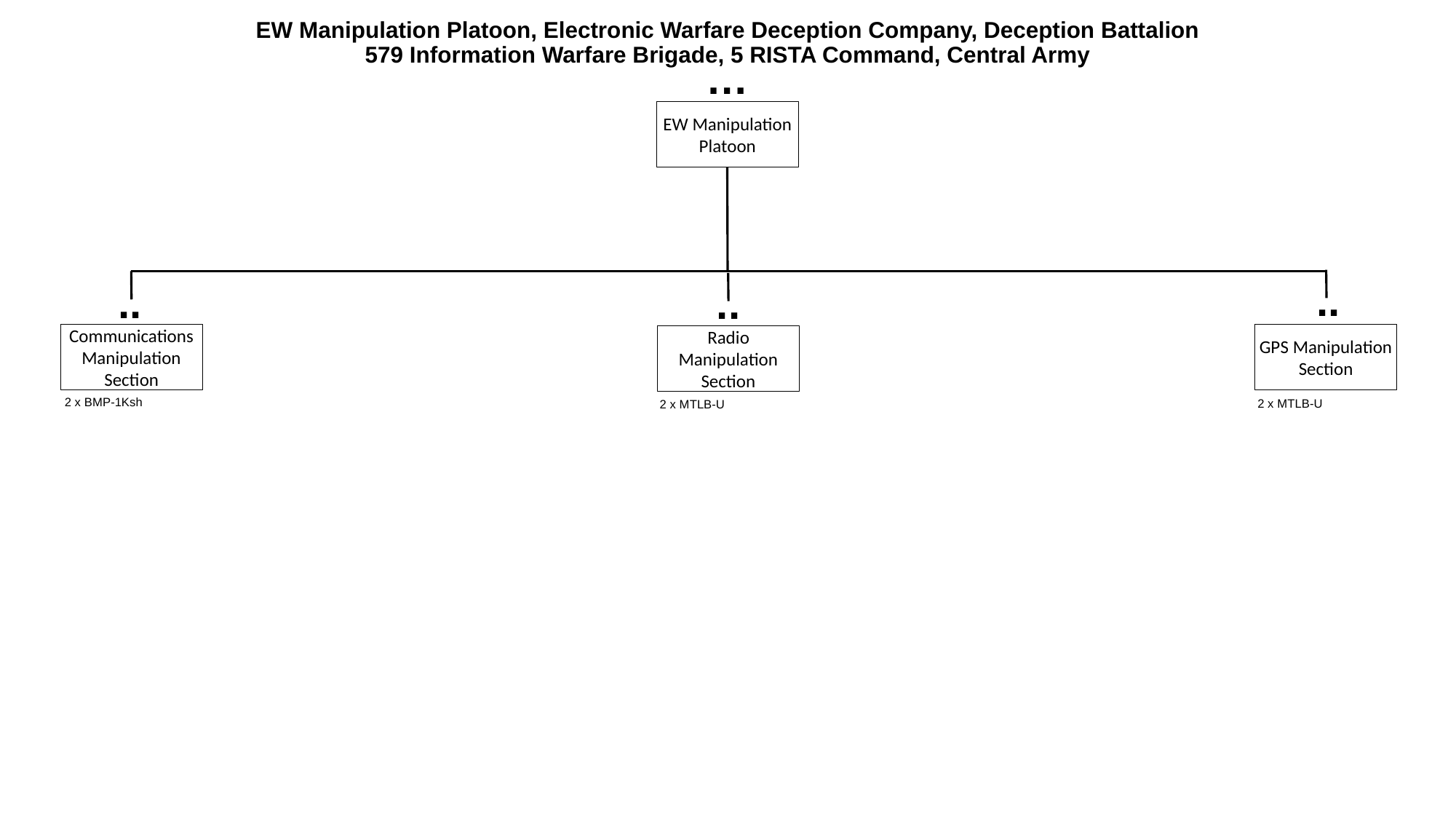

# EW Manipulation Platoon, Electronic Warfare Deception Company, Deception Battalion 579 Information Warfare Brigade, 5 RISTA Command, Central Army
…
EW Manipulation Platoon
..
..
..
Communications Manipulation Section
GPS Manipulation Section
Radio Manipulation Section
2 x BMP-1Ksh
2 x MTLB-U
2 x MTLB-U